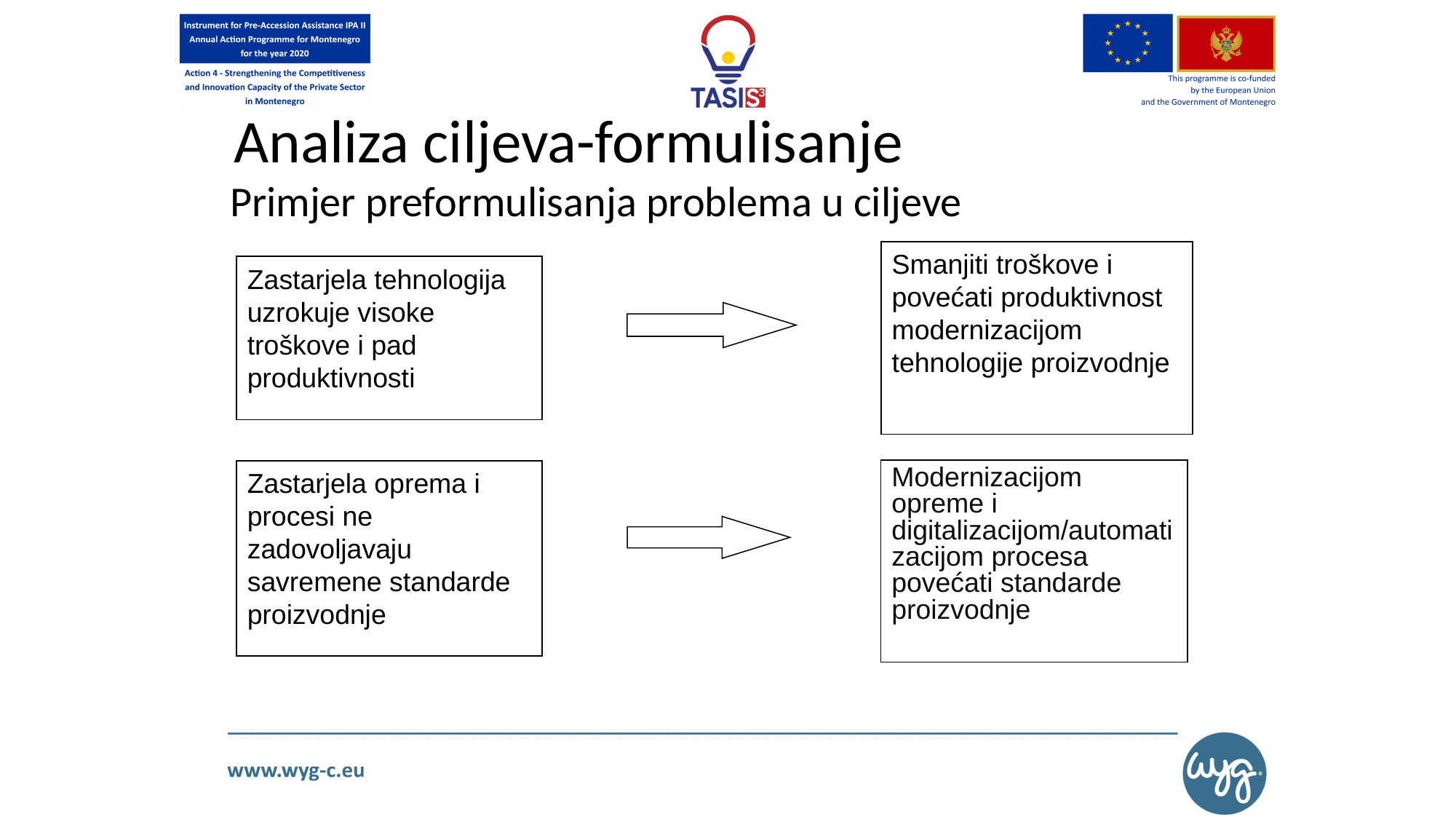

# Analiza ciljeva-formulisanje
Primjer preformulisanja problema u ciljeve
Smanjiti troškove i povećati produktivnost modernizacijom tehnologije proizvodnje

Zastarjela tehnologija uzrokuje visoke troškove i pad produktivnosti

Modernizacijom opreme i digitalizacijom/automatizacijom procesa povećati standarde proizvodnje

Zastarjela oprema i procesi ne zadovoljavaju savremene standarde proizvodnje